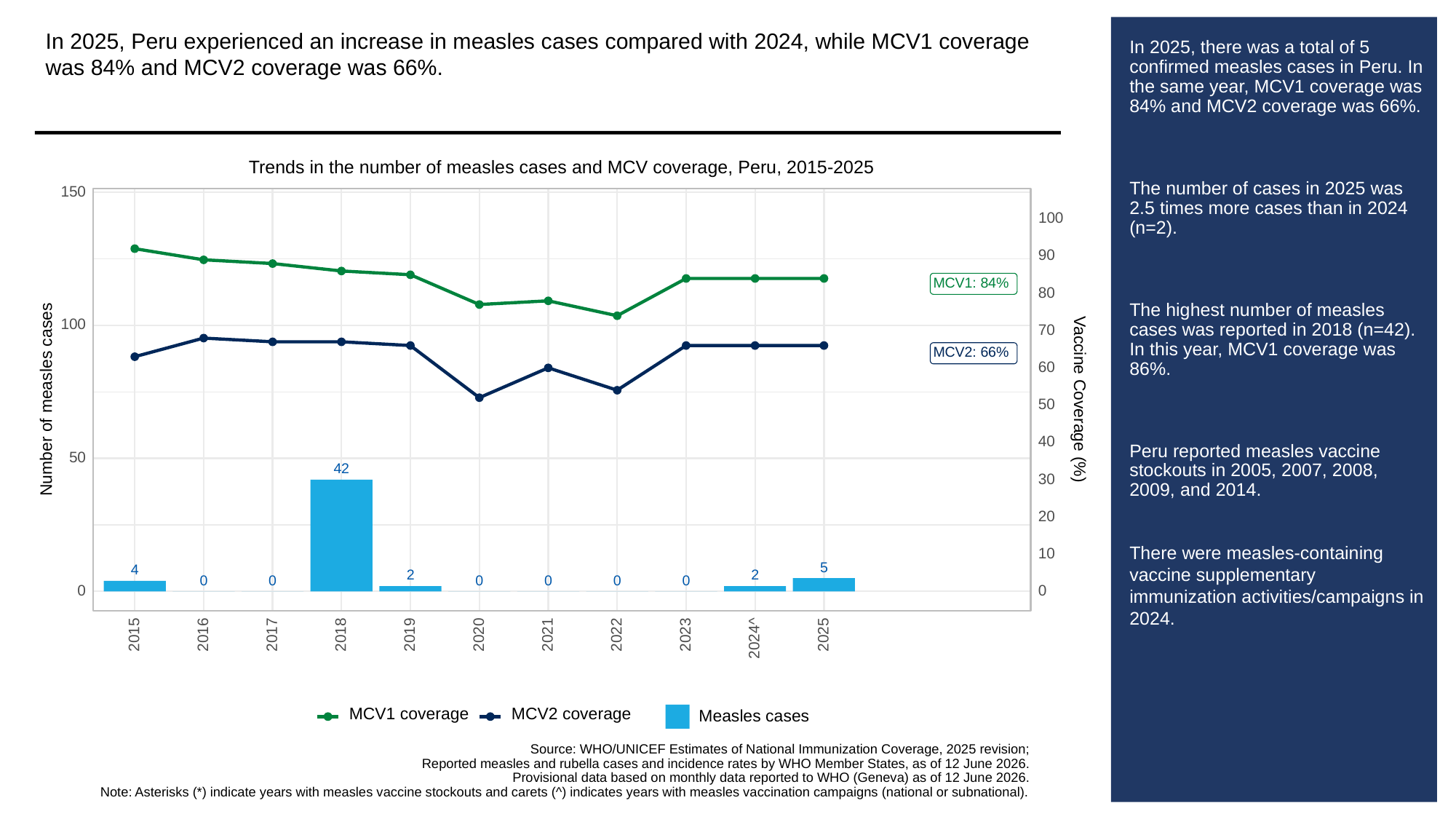

In 2025, Peru experienced an increase in measles cases compared with 2024, while MCV1 coverage was 84% and MCV2 coverage was 66%.
# In 2025, there was a total of 5 confirmed measles cases in Peru. In the same year, MCV1 coverage was 84% and MCV2 coverage was 66%.

The number of cases in 2025 was 2.5 times more cases than in 2024 (n=2).

The highest number of measles cases was reported in 2018 (n=42). In this year, MCV1 coverage was 86%.

Peru reported measles vaccine stockouts in 2005, 2007, 2008, 2009, and 2014.

There were measles-containing vaccine supplementary immunization activities/campaigns in 2024.

Trends in the number of measles cases and MCV coverage, Peru, 2015-2025
150

100

90

MCV1: 84%

80

100
70

MCV2: 66%

60

Vaccine Coverage (%)

Number of measles cases

50
40
50

42
30

20

10
5
4
2
2
0
0
0
0
0
0

0
0

2023
2015
2016
2017
2018
2019
2020
2021
2022
2025
2024^

MCV1 coverage
MCV2 coverage
Measles cases

Source: WHO/UNICEF Estimates of National Immunization Coverage, 2025 revision;
Reported measles and rubella cases and incidence rates by WHO Member States, as of 12 June 2026.
Provisional data based on monthly data reported to WHO (Geneva) as of 12 June 2026.
Note: Asterisks (*) indicate years with measles vaccine stockouts and carets (^) indicates years with measles vaccination campaigns (national or subnational).